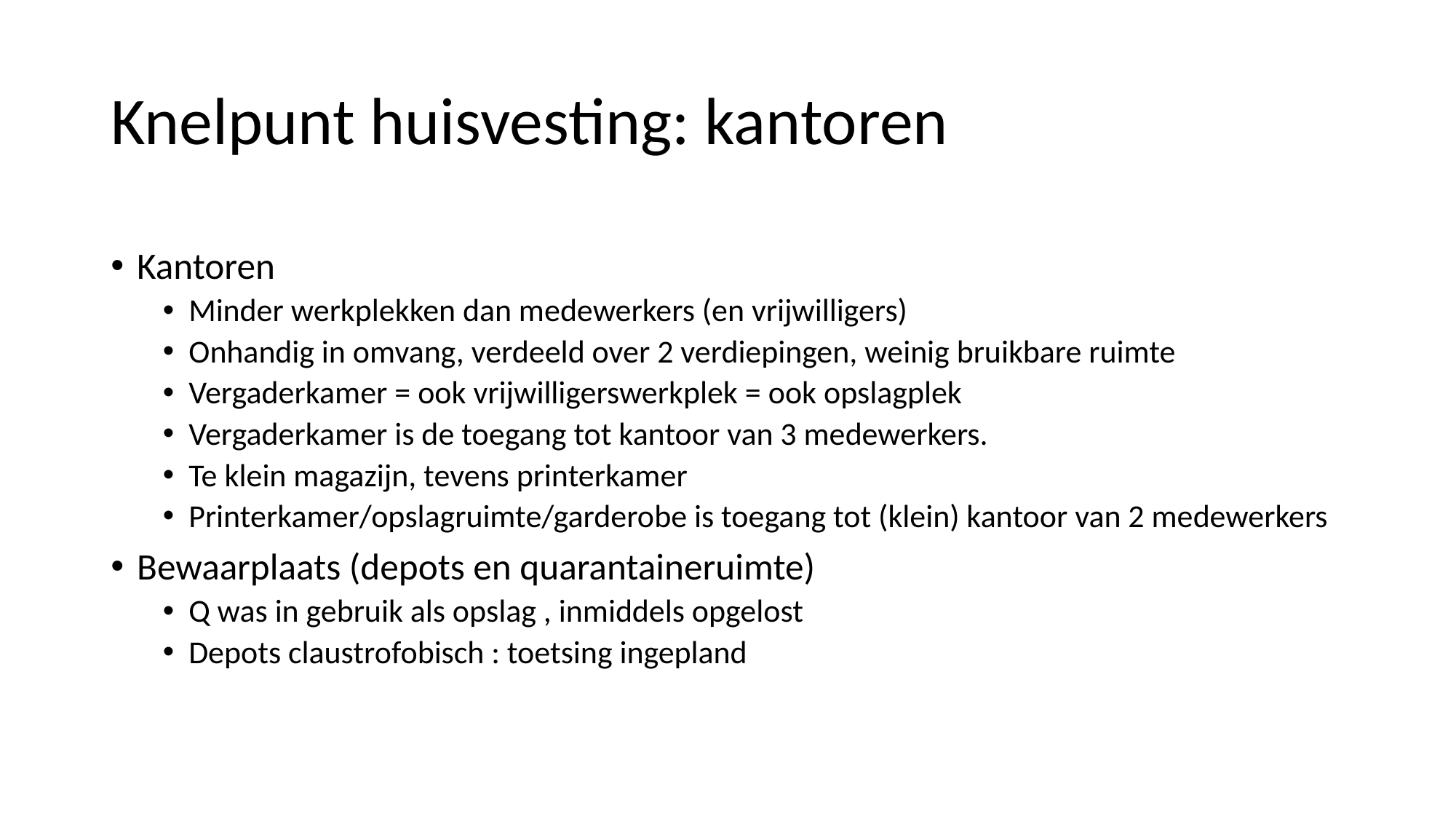

# Knelpunt huisvesting: kantoren
Kantoren
Minder werkplekken dan medewerkers (en vrijwilligers)
Onhandig in omvang, verdeeld over 2 verdiepingen, weinig bruikbare ruimte
Vergaderkamer = ook vrijwilligerswerkplek = ook opslagplek
Vergaderkamer is de toegang tot kantoor van 3 medewerkers.
Te klein magazijn, tevens printerkamer
Printerkamer/opslagruimte/garderobe is toegang tot (klein) kantoor van 2 medewerkers
Bewaarplaats (depots en quarantaineruimte)
Q was in gebruik als opslag , inmiddels opgelost
Depots claustrofobisch : toetsing ingepland